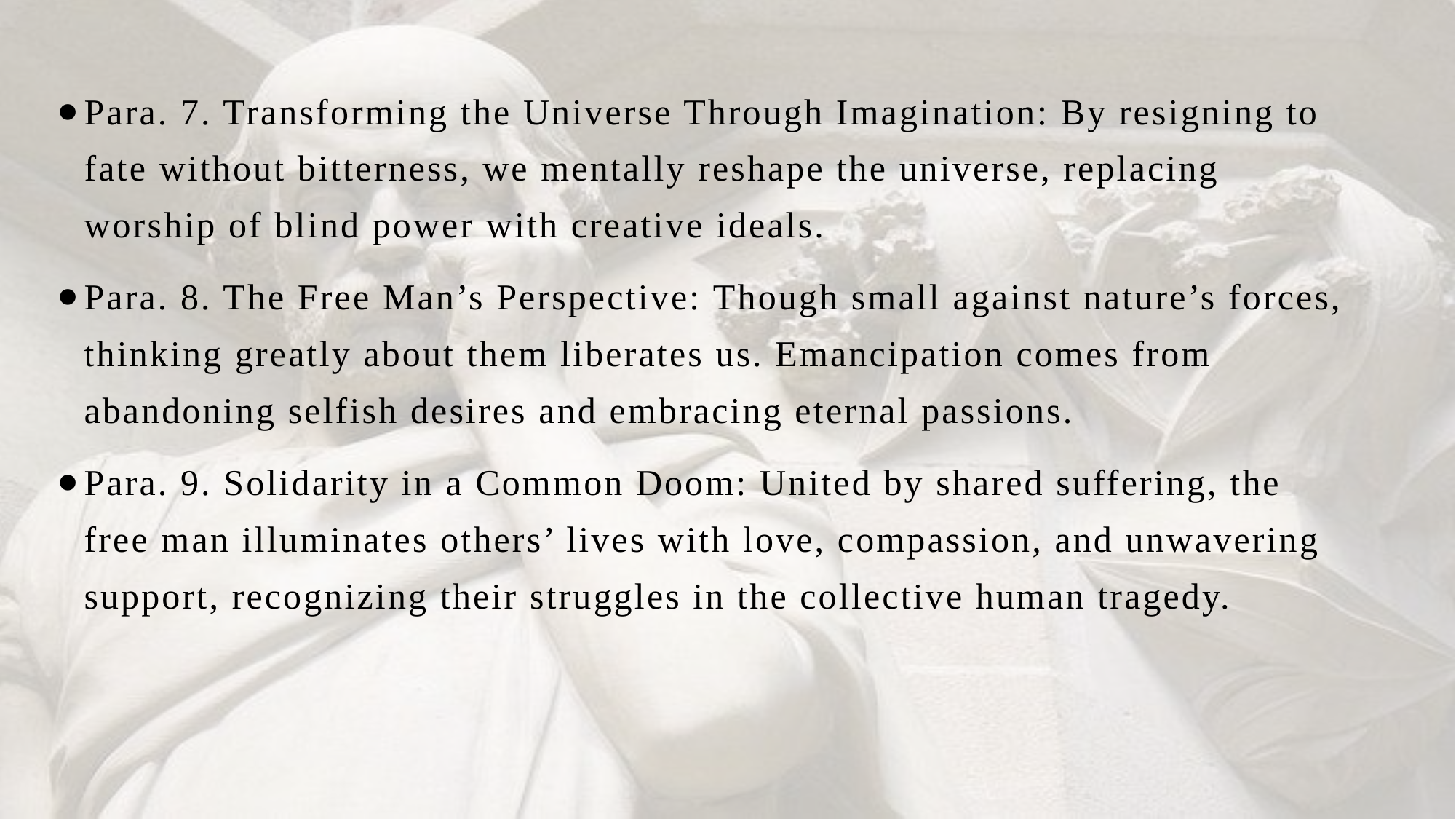

Para. 7. Transforming the Universe Through Imagination: By resigning to fate without bitterness, we mentally reshape the universe, replacing worship of blind power with creative ideals.
Para. 8. The Free Man’s Perspective: Though small against nature’s forces, thinking greatly about them liberates us. Emancipation comes from abandoning selfish desires and embracing eternal passions.
Para. 9. Solidarity in a Common Doom: United by shared suffering, the free man illuminates others’ lives with love, compassion, and unwavering support, recognizing their struggles in the collective human tragedy.